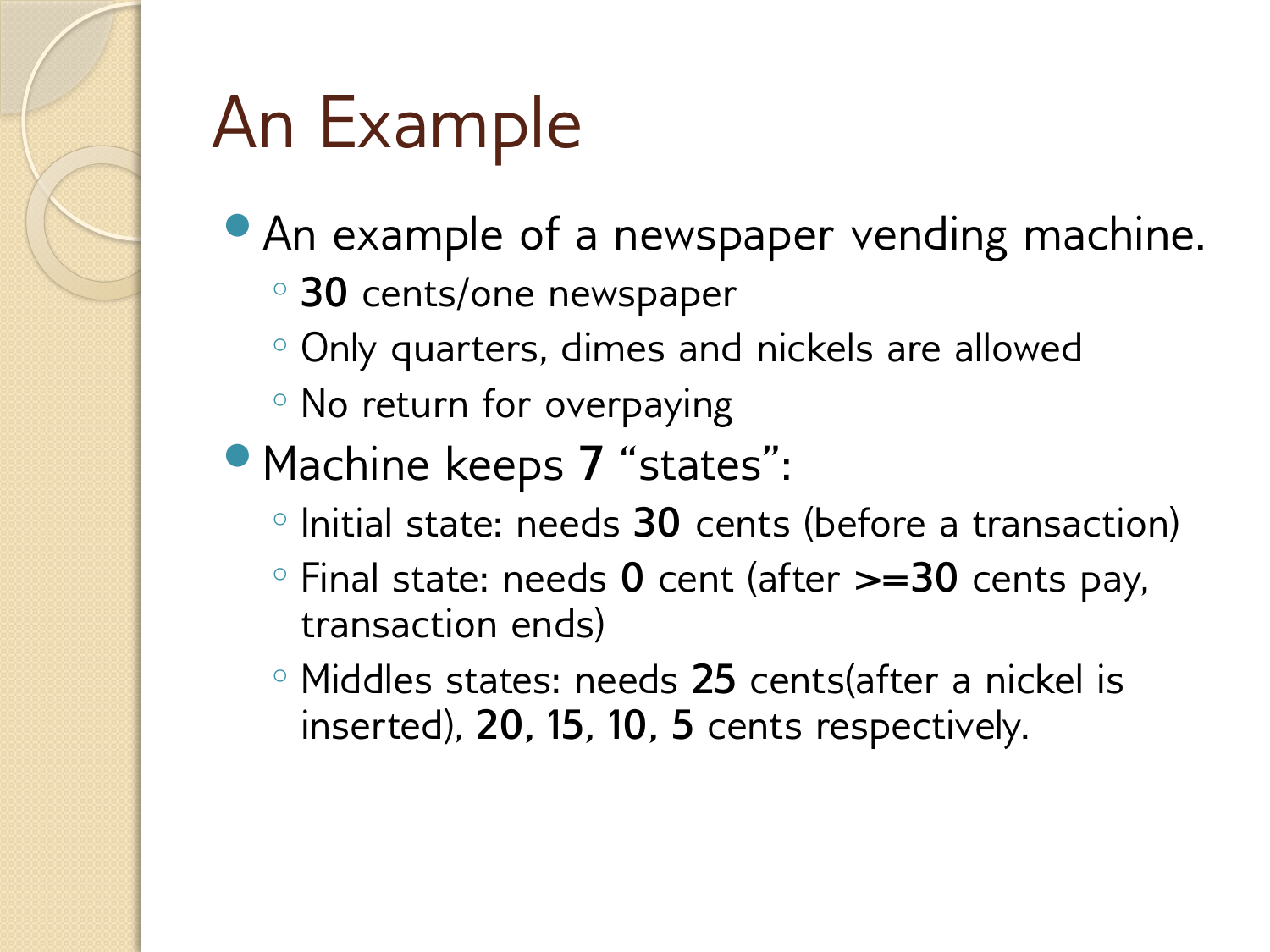

# An Example
An example of a newspaper vending machine.
30 cents/one newspaper
Only quarters, dimes and nickels are allowed
No return for overpaying
Machine keeps 7 “states”:
Initial state: needs 30 cents (before a transaction)
Final state: needs 0 cent (after >=30 cents pay, transaction ends)
Middles states: needs 25 cents(after a nickel is inserted), 20, 15, 10, 5 cents respectively.